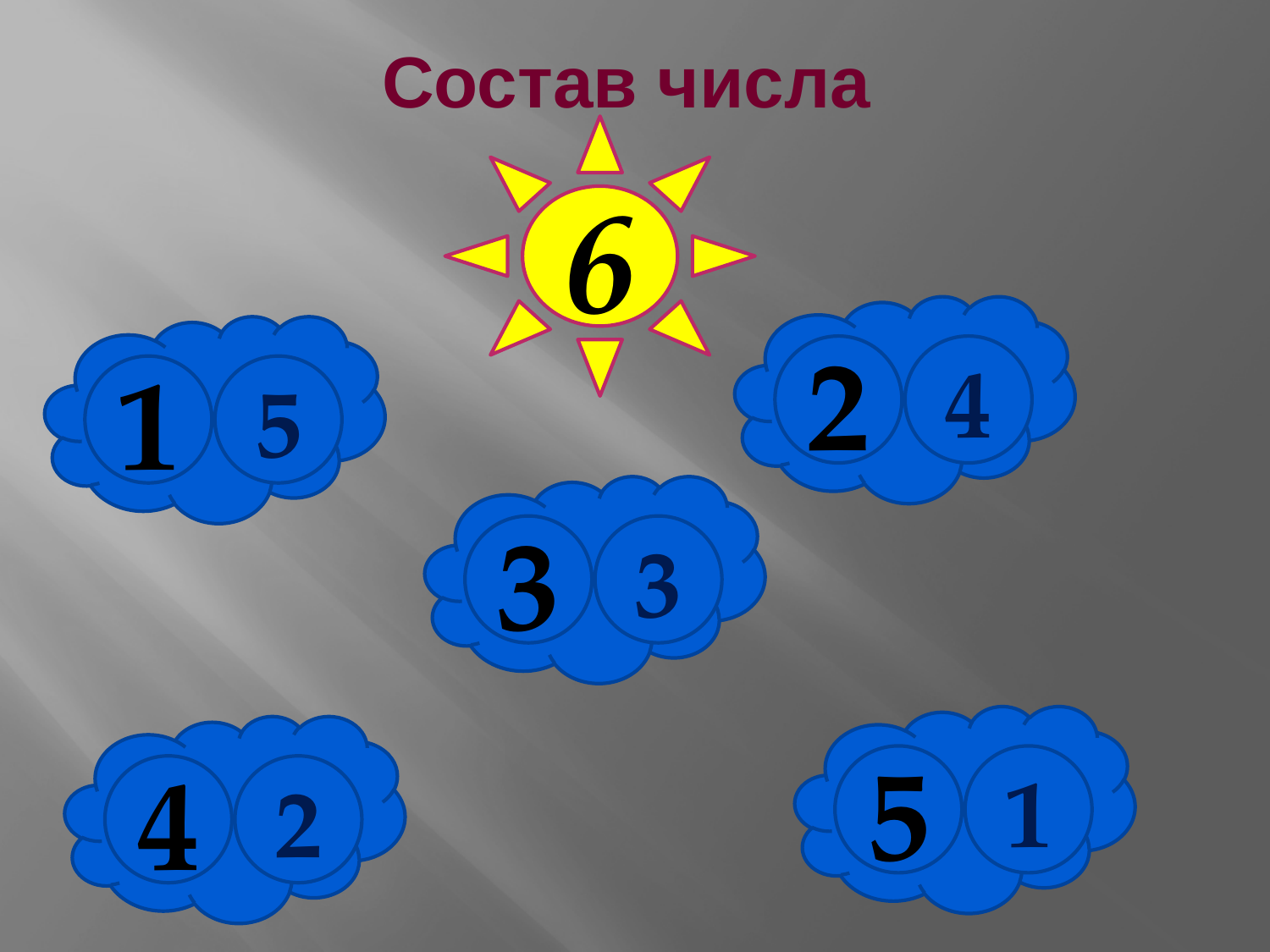

# Состав числа
6

2
4
1
5

3
3

5
1
4
2